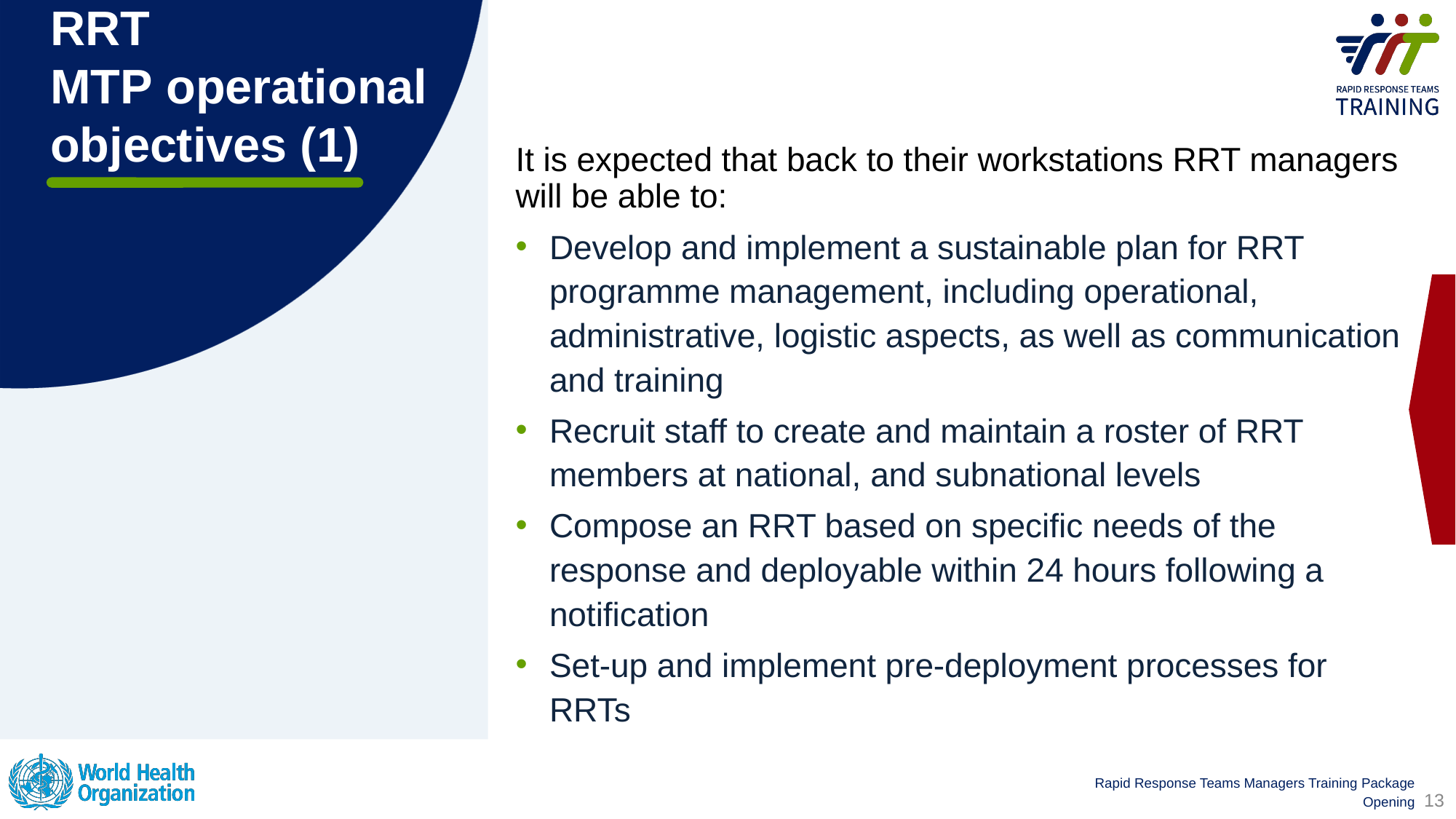

RRT MTP operational objectives (1)
It is expected that back to their workstations RRT managers will be able to:
Develop and implement a sustainable plan for RRT programme management, including operational, administrative, logistic aspects, as well as communication and training
Recruit staff to create and maintain a roster of RRT members at national, and subnational levels
Compose an RRT based on specific needs of the response and deployable within 24 hours following a notification
Set-up and implement pre-deployment processes for RRTs
13